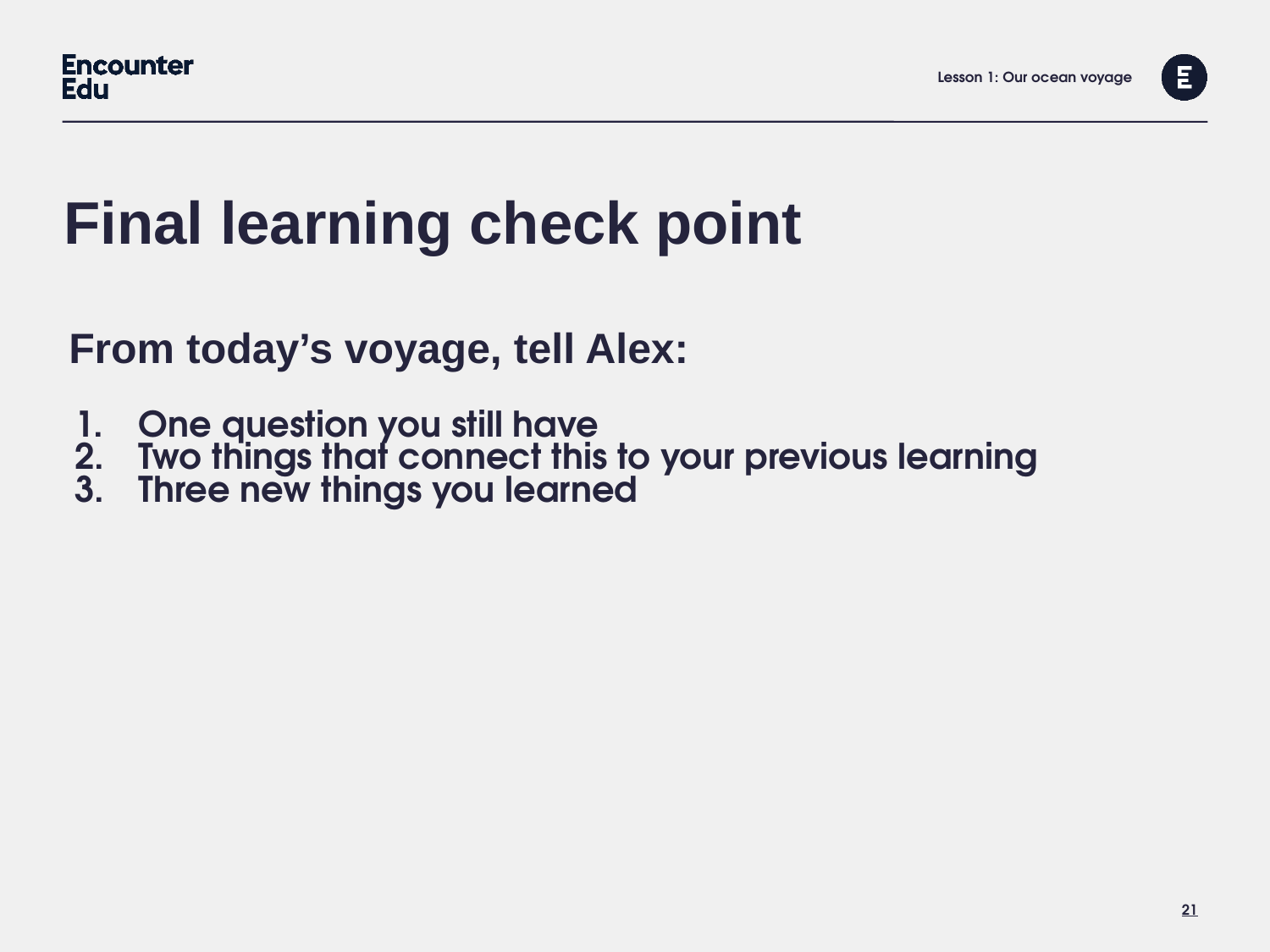

Lesson 1: Our ocean voyage
Final learning check point
From today’s voyage, tell Alex:
| One question you still have Two things that connect this to your previous learning Three new things you learned |
| --- |
|  |
|  |
|  |
|  |
21